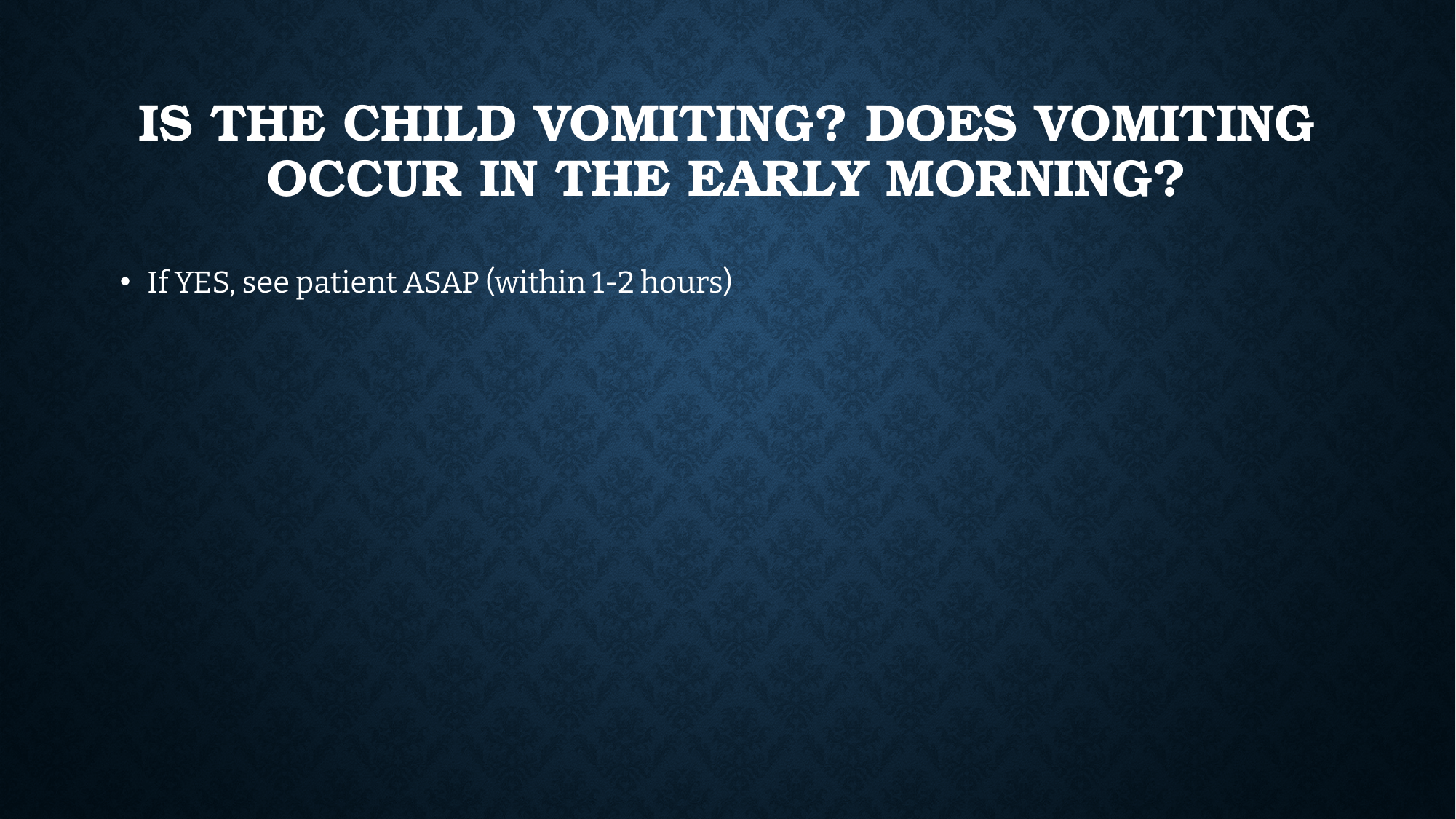

# Is the child vomiting? Does vomiting occur in the early morning?
If YES, see patient ASAP (within 1-2 hours)